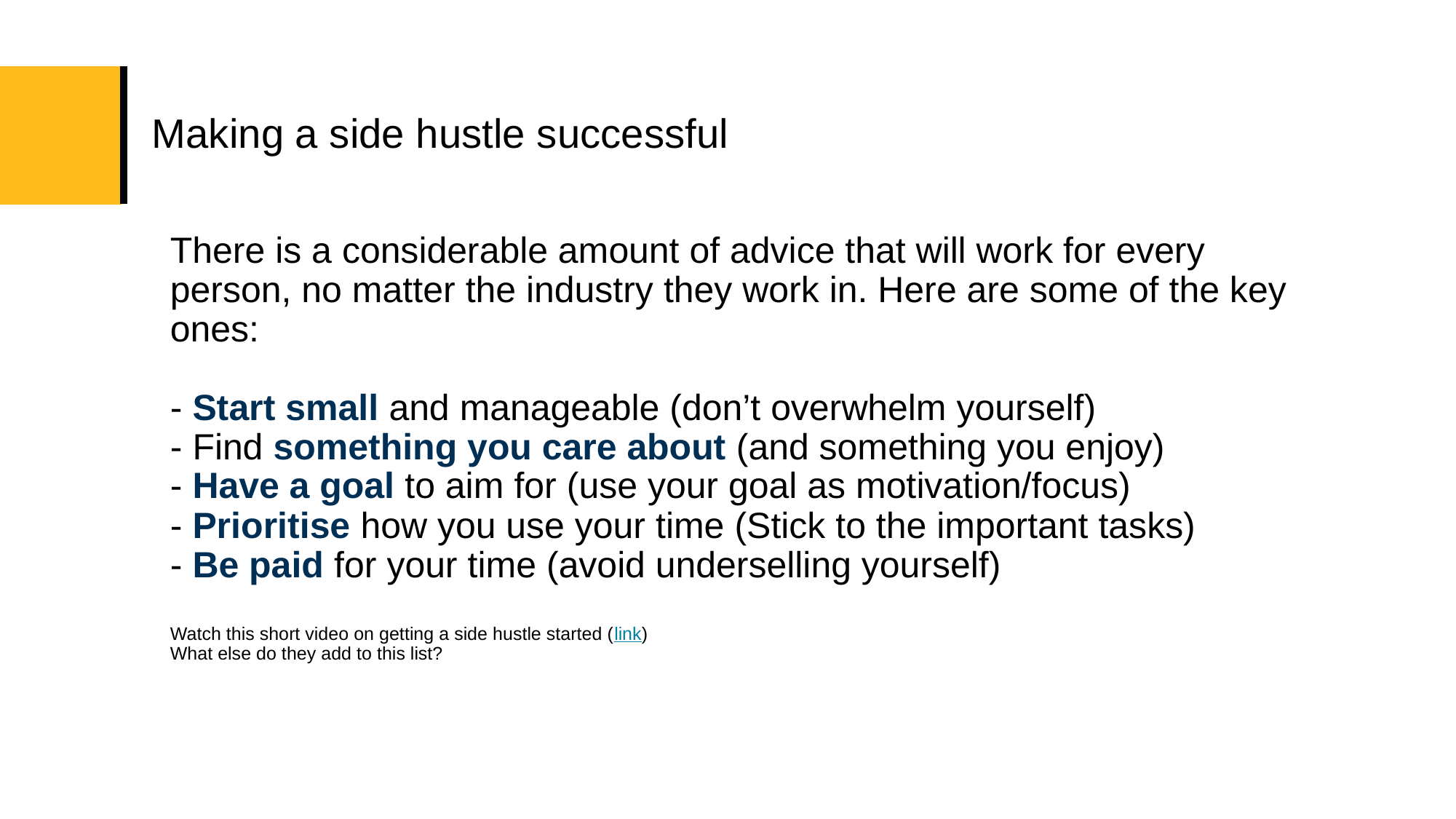

# Making a side hustle successful
There is a considerable amount of advice that will work for every person, no matter the industry they work in. Here are some of the key ones:
- Start small and manageable (don’t overwhelm yourself)
- Find something you care about (and something you enjoy)
- Have a goal to aim for (use your goal as motivation/focus)
- Prioritise how you use your time (Stick to the important tasks)
- Be paid for your time (avoid underselling yourself)
Watch this short video on getting a side hustle started (link)
What else do they add to this list?